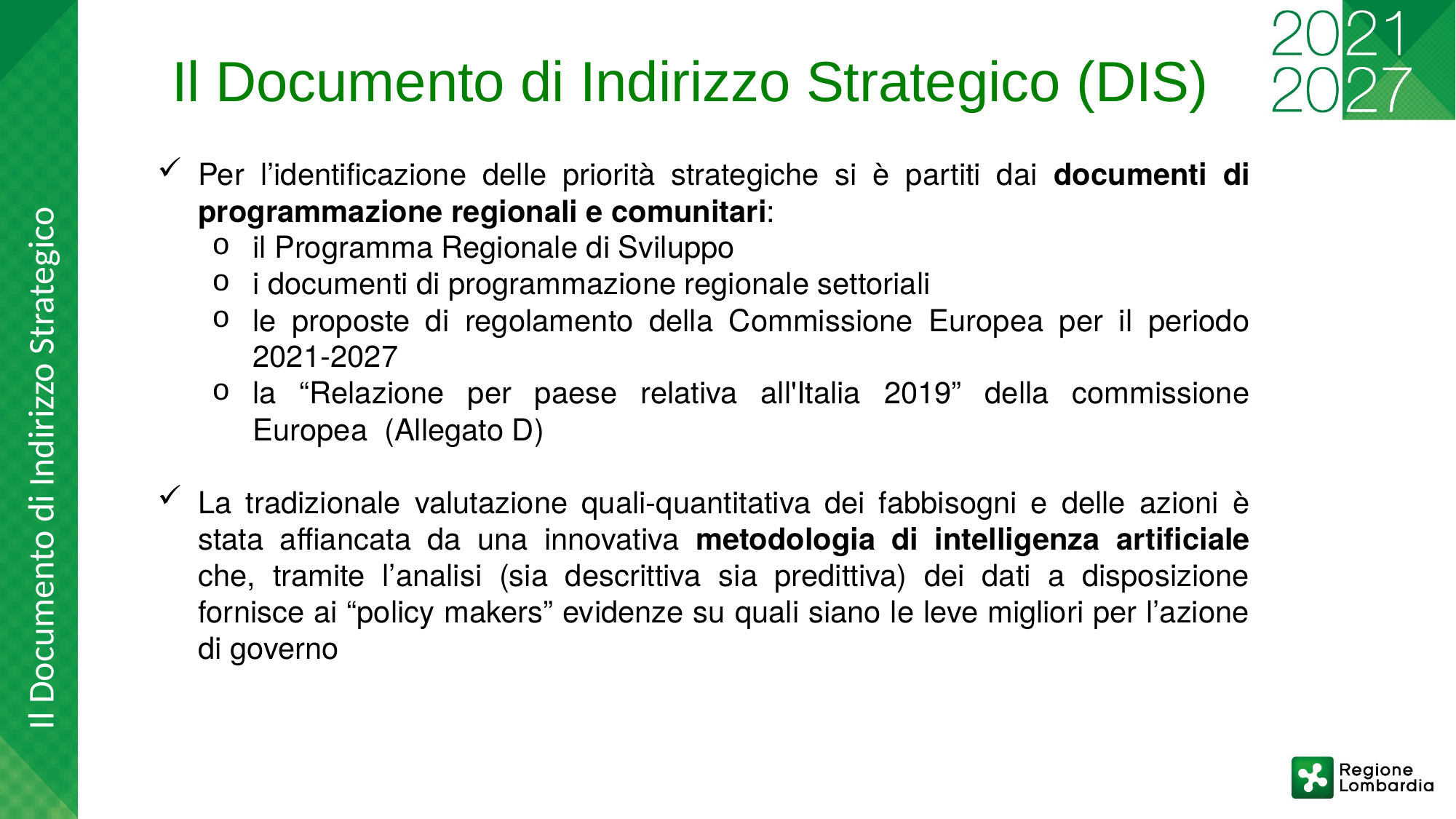

# Il Documento di Indirizzo Strategico (DIS)
Per l’identificazione delle priorità strategiche si è partiti dai documenti di programmazione regionali e comunitari:
il Programma Regionale di Sviluppo
i documenti di programmazione regionale settoriali
le proposte di regolamento della Commissione Europea per il periodo 2021-2027
la “Relazione per paese relativa all'Italia 2019” della commissione Europea  (Allegato D)

La tradizionale valutazione quali-quantitativa dei fabbisogni e delle azioni è stata affiancata da una innovativa metodologia di intelligenza artificiale che, tramite l’analisi (sia descrittiva sia predittiva) dei dati a disposizione fornisce ai “policy makers” evidenze su quali siano le leve migliori per l’azione di governo

Il Documento di Indirizzo Strategico
17